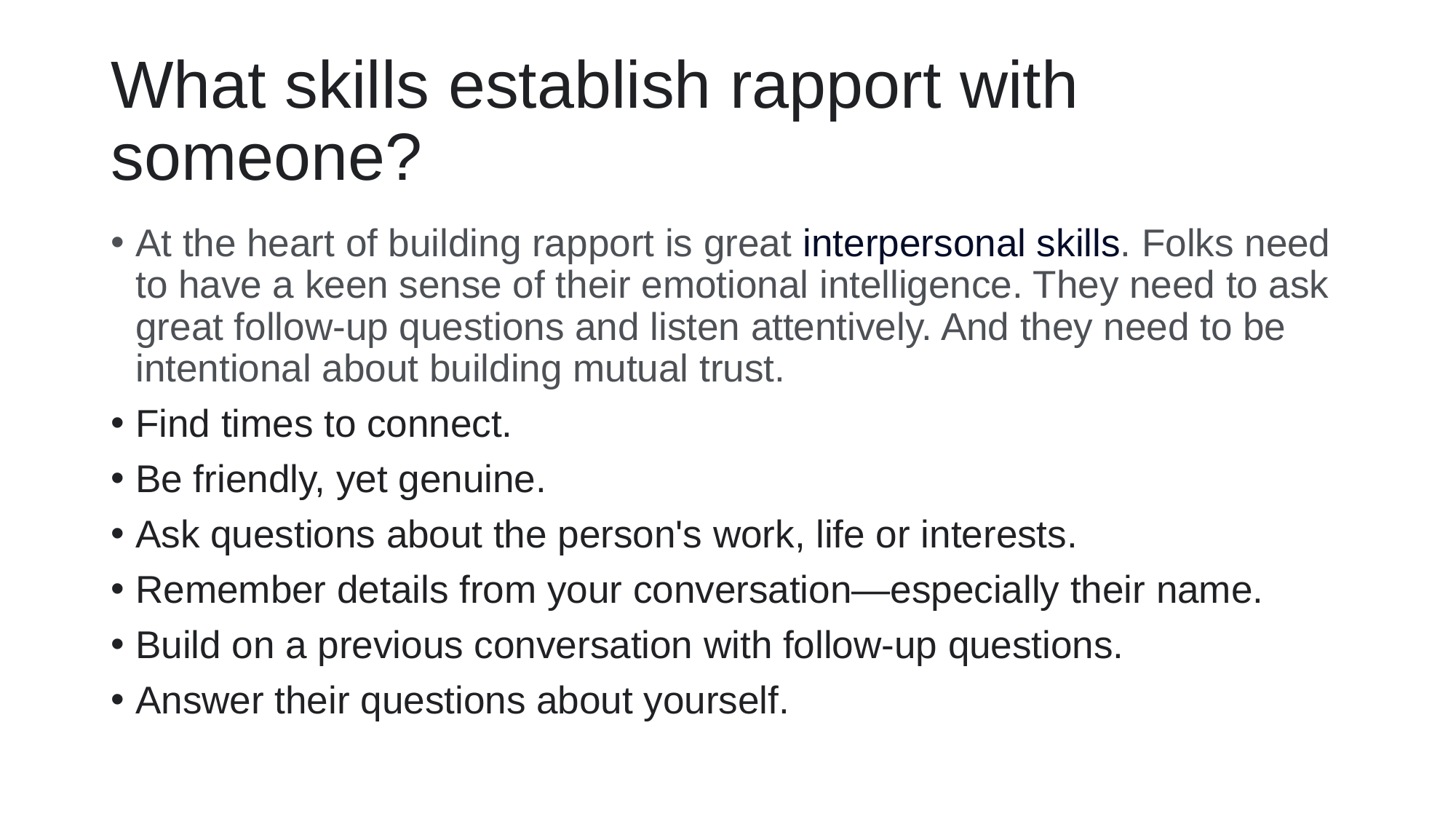

# What skills establish rapport with someone?
At the heart of building rapport is great interpersonal skills. Folks need to have a keen sense of their emotional intelligence. They need to ask great follow-up questions and listen attentively. And they need to be intentional about building mutual trust.
Find times to connect.
Be friendly, yet genuine.
Ask questions about the person's work, life or interests.
Remember details from your conversation—especially their name.
Build on a previous conversation with follow-up questions.
Answer their questions about yourself.